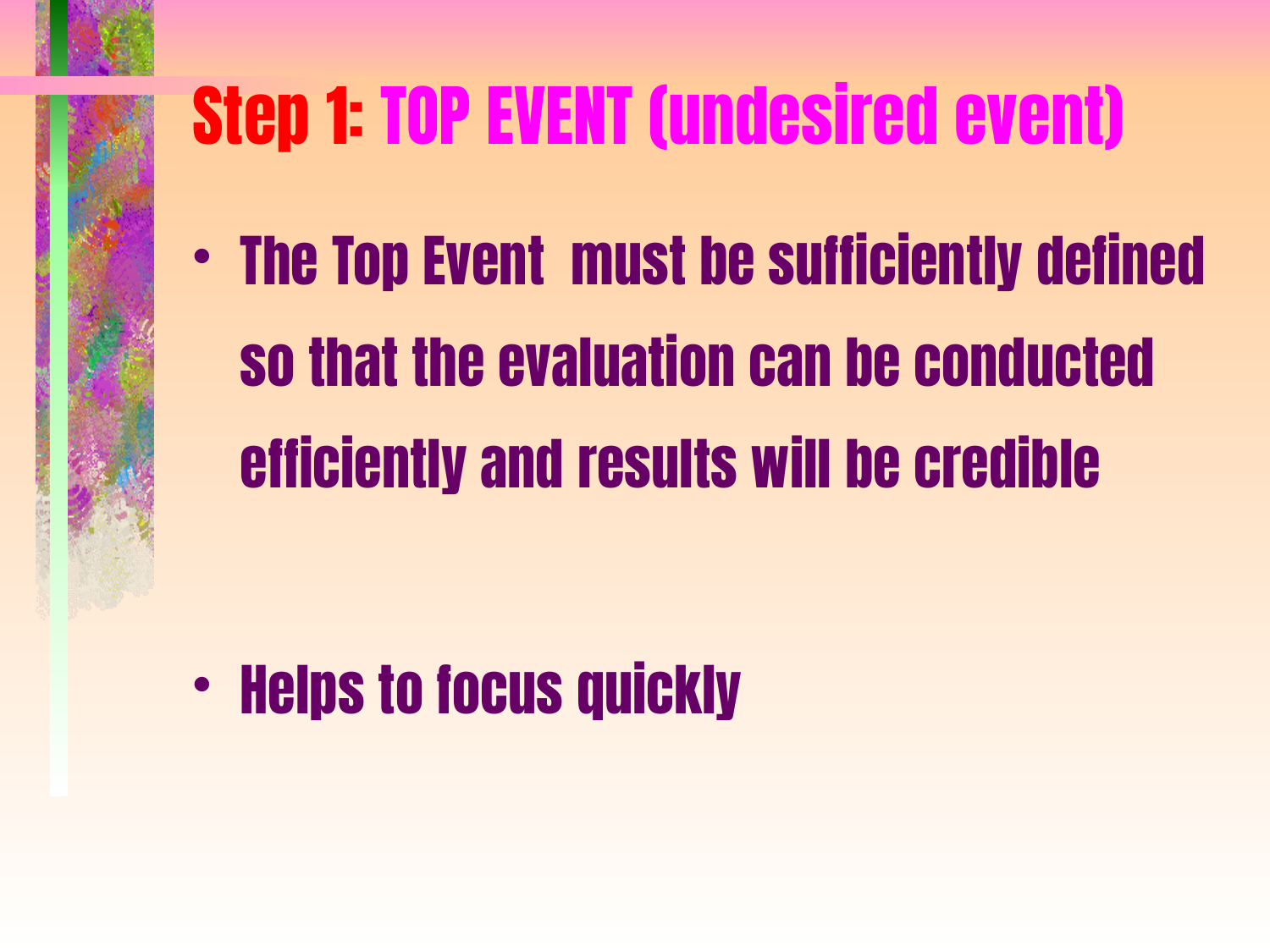

# Step 1: TOP EVENT (undesired event)
The Top Event  must be sufficiently defined so that the evaluation can be conducted efficiently and results will be credible

Helps to focus quickly